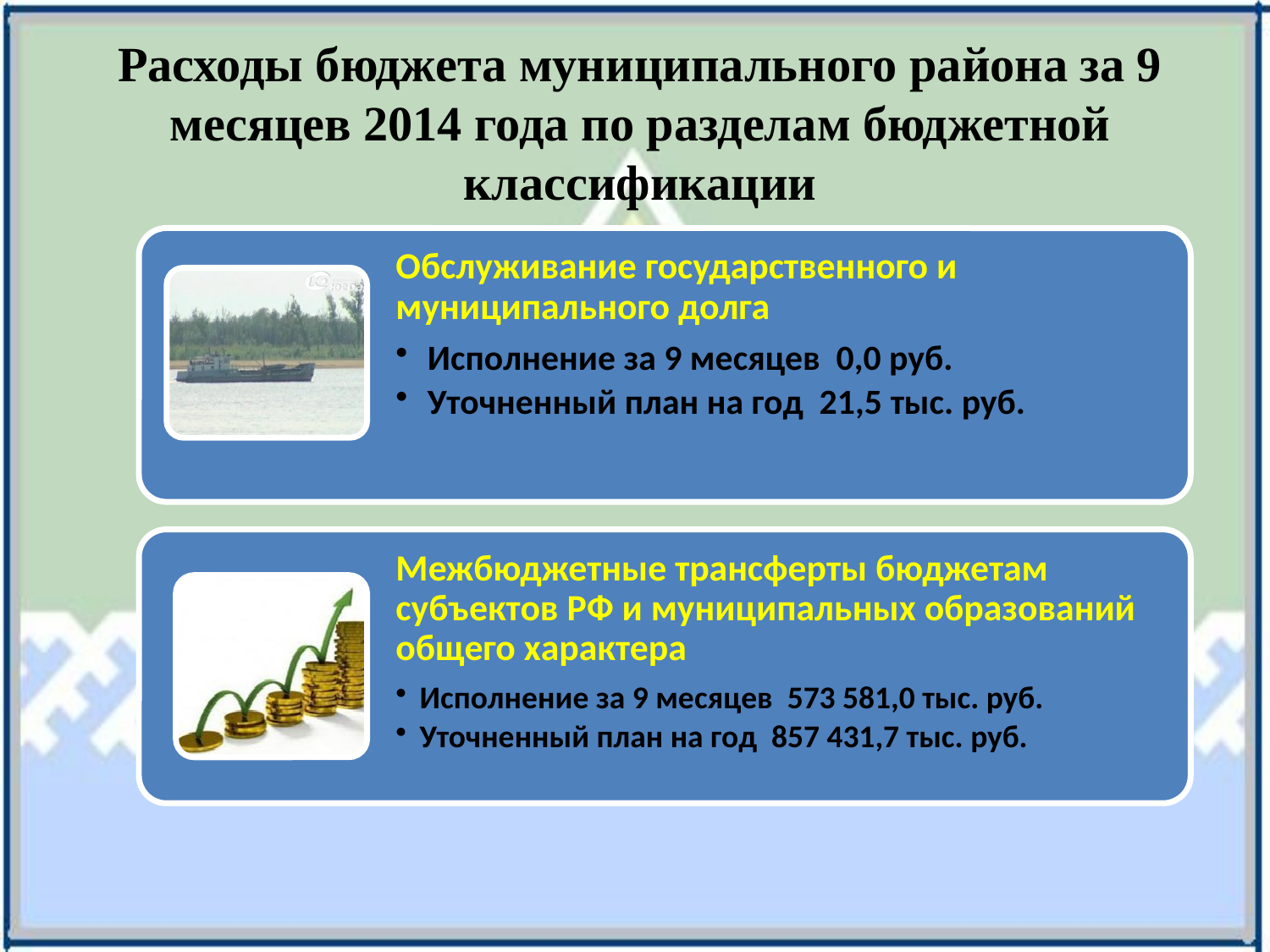

Расходы бюджета муниципального района за 9 месяцев 2014 года по разделам бюджетной классификации
Обслуживание государственного и муниципального долга
Исполнение за 9 месяцев  0,0 руб.
Уточненный план на год  21,5 тыс. руб.
Межбюджетные трансферты бюджетам субъектов РФ и муниципальных образований общего характера
Исполнение за 9 месяцев  573 581,0 тыс. руб.
Уточненный план на год  857 431,7 тыс. руб.